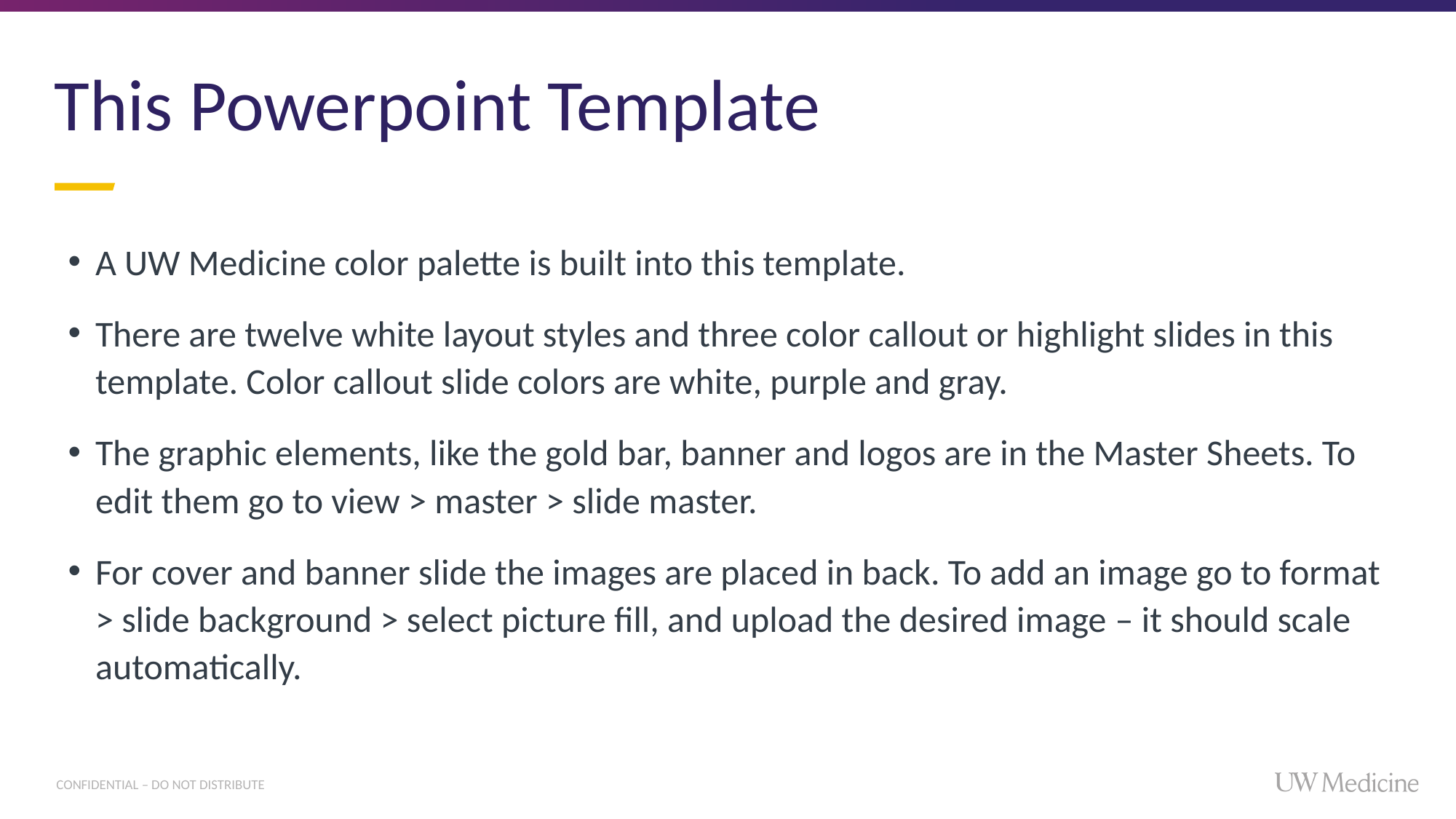

# This Powerpoint Template
A UW Medicine color palette is built into this template.
There are twelve white layout styles and three color callout or highlight slides in this template. Color callout slide colors are white, purple and gray.
The graphic elements, like the gold bar, banner and logos are in the Master Sheets. To edit them go to view > master > slide master.
For cover and banner slide the images are placed in back. To add an image go to format > slide background > select picture fill, and upload the desired image – it should scale automatically.
CONFIDENTIAL – DO NOT DISTRIBUTE